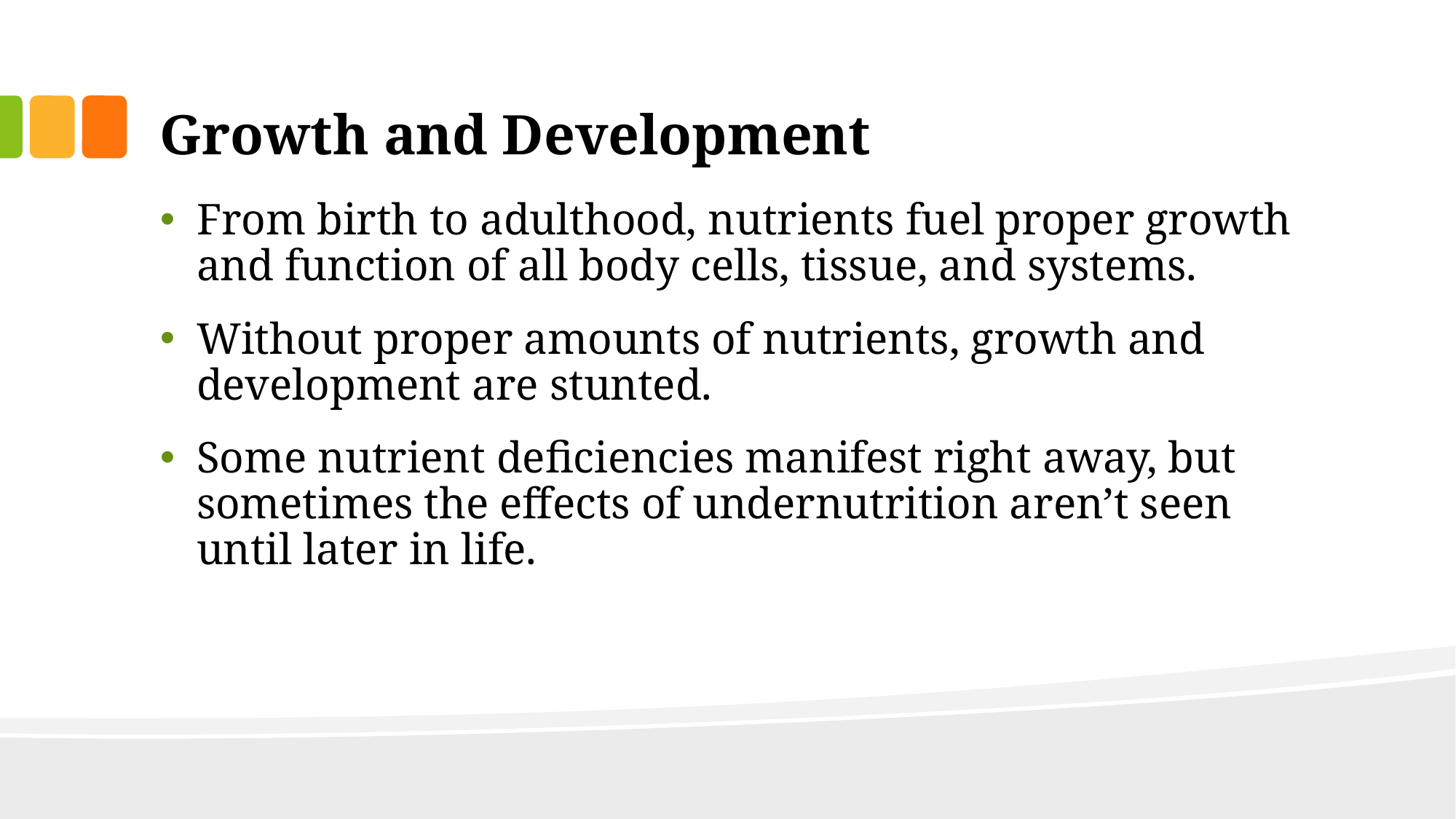

# Growth and Development
From birth to adulthood, nutrients fuel proper growth and function of all body cells, tissue, and systems.
Without proper amounts of nutrients, growth and development are stunted.
Some nutrient deficiencies manifest right away, but sometimes the effects of undernutrition aren’t seen until later in life.